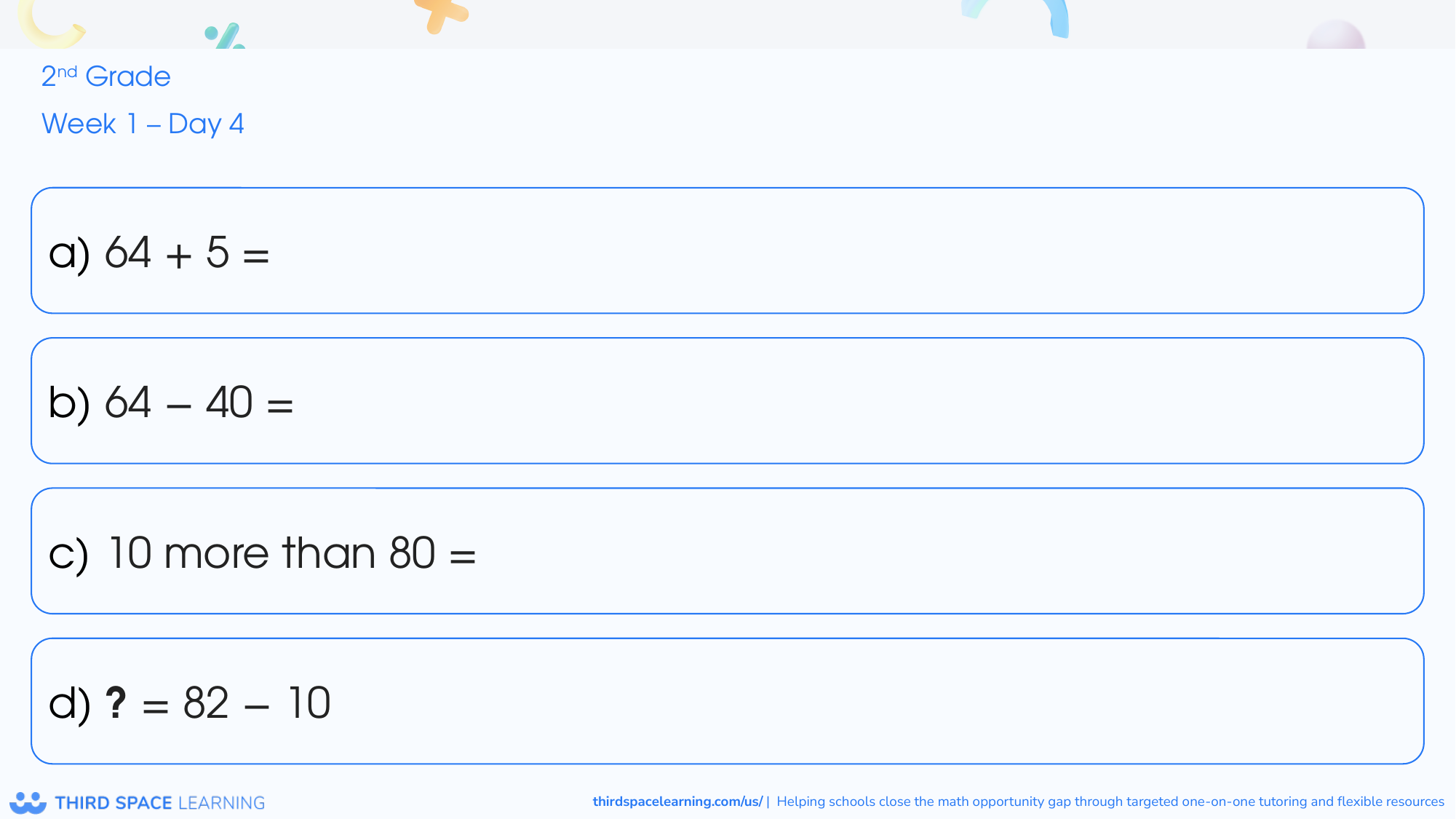

2nd Grade
Week 1 – Day 4
64 + 5 =
64 − 40 =
10 more than 80 =
? = 82 − 10